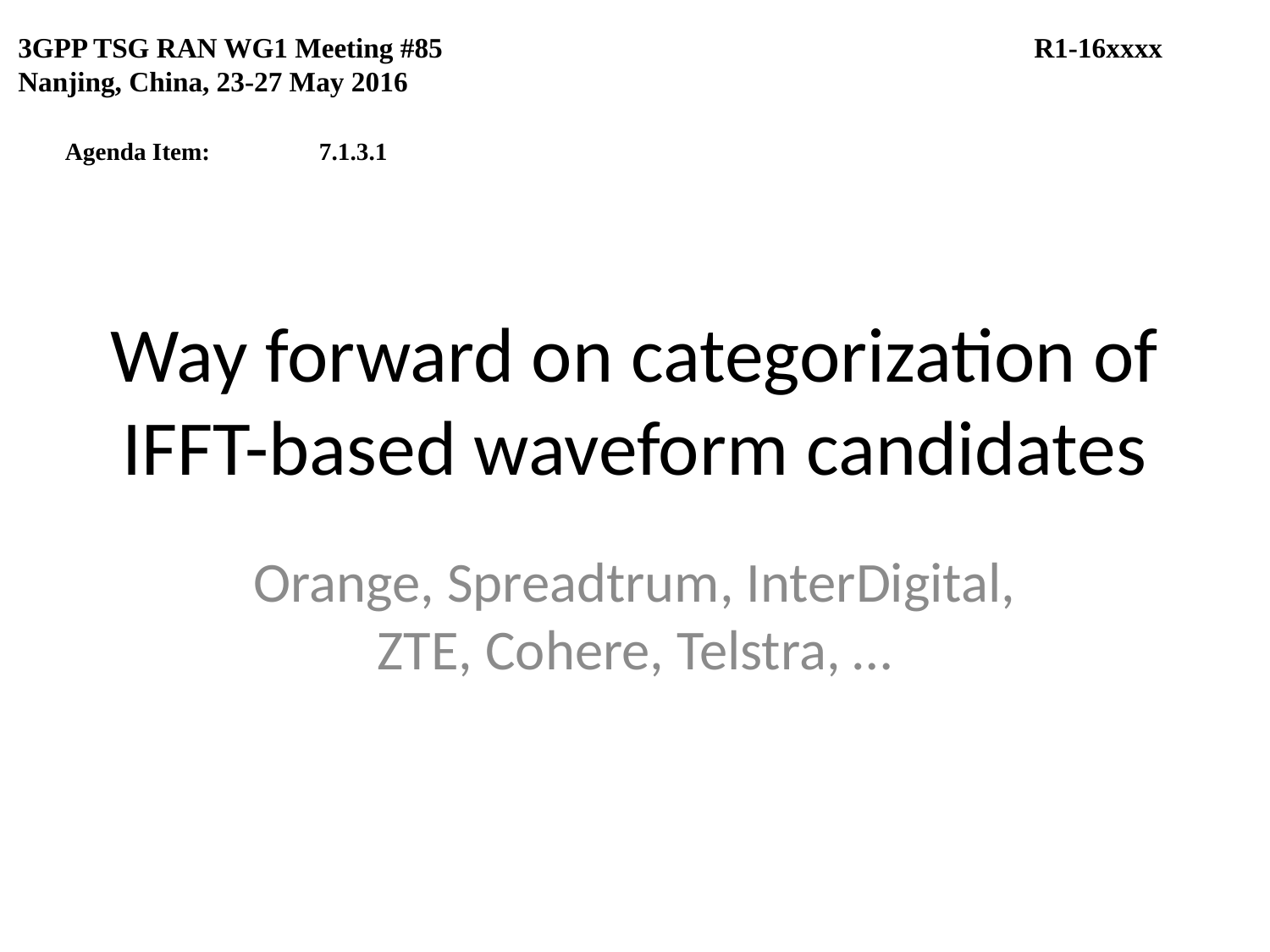

3GPP TSG RAN WG1 Meeting #85					R1-16xxxx
Nanjing, China, 23-27 May 2016

Agenda Item:	7.1.3.1

# Way forward on categorization of IFFT-based waveform candidates
Orange, Spreadtrum, InterDigital, ZTE, Cohere, Telstra, …